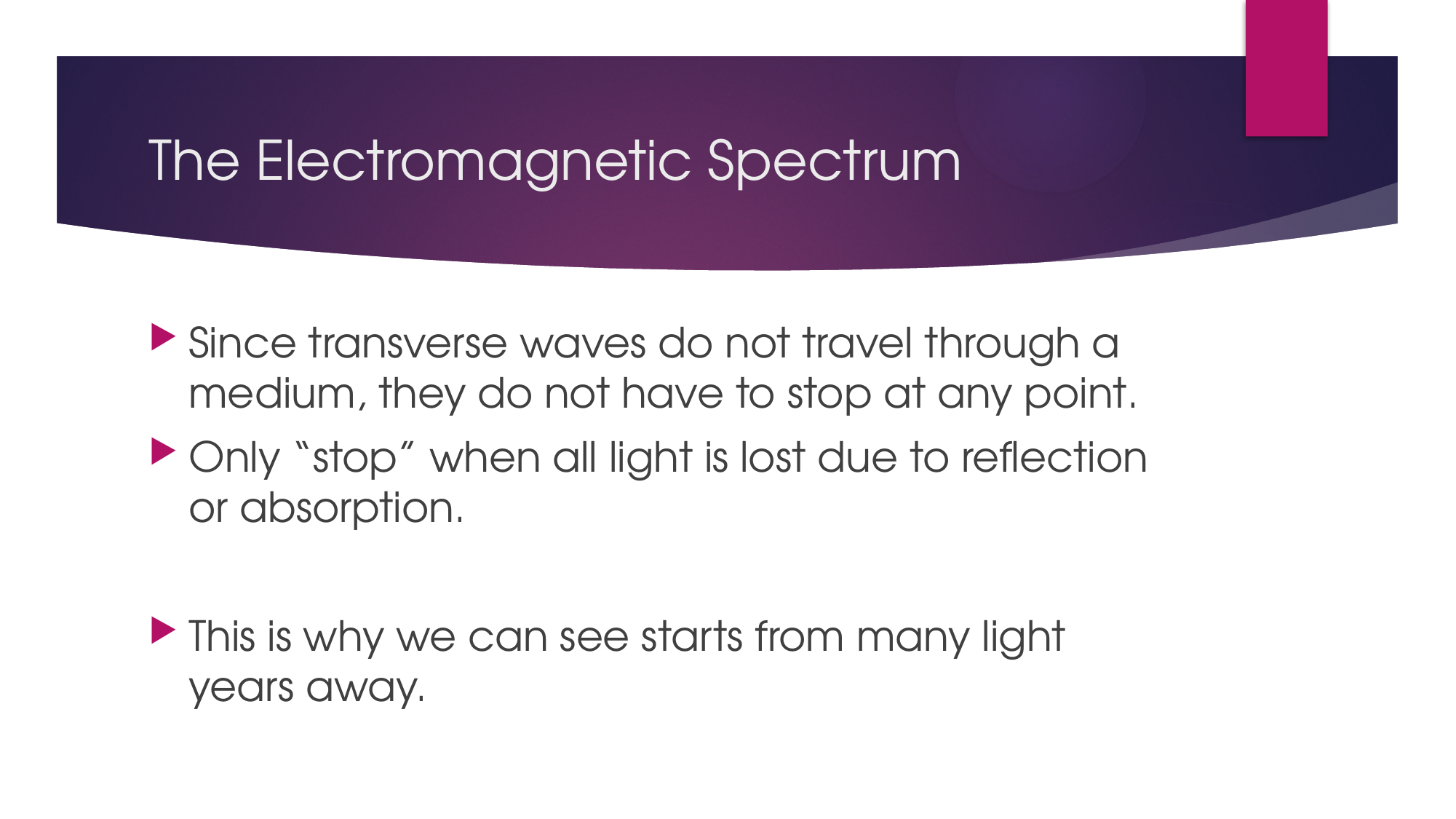

# The Electromagnetic Spectrum
Since transverse waves do not travel through a medium, they do not have to stop at any point.
Only “stop” when all light is lost due to reflection or absorption.

This is why we can see starts from many light years away.